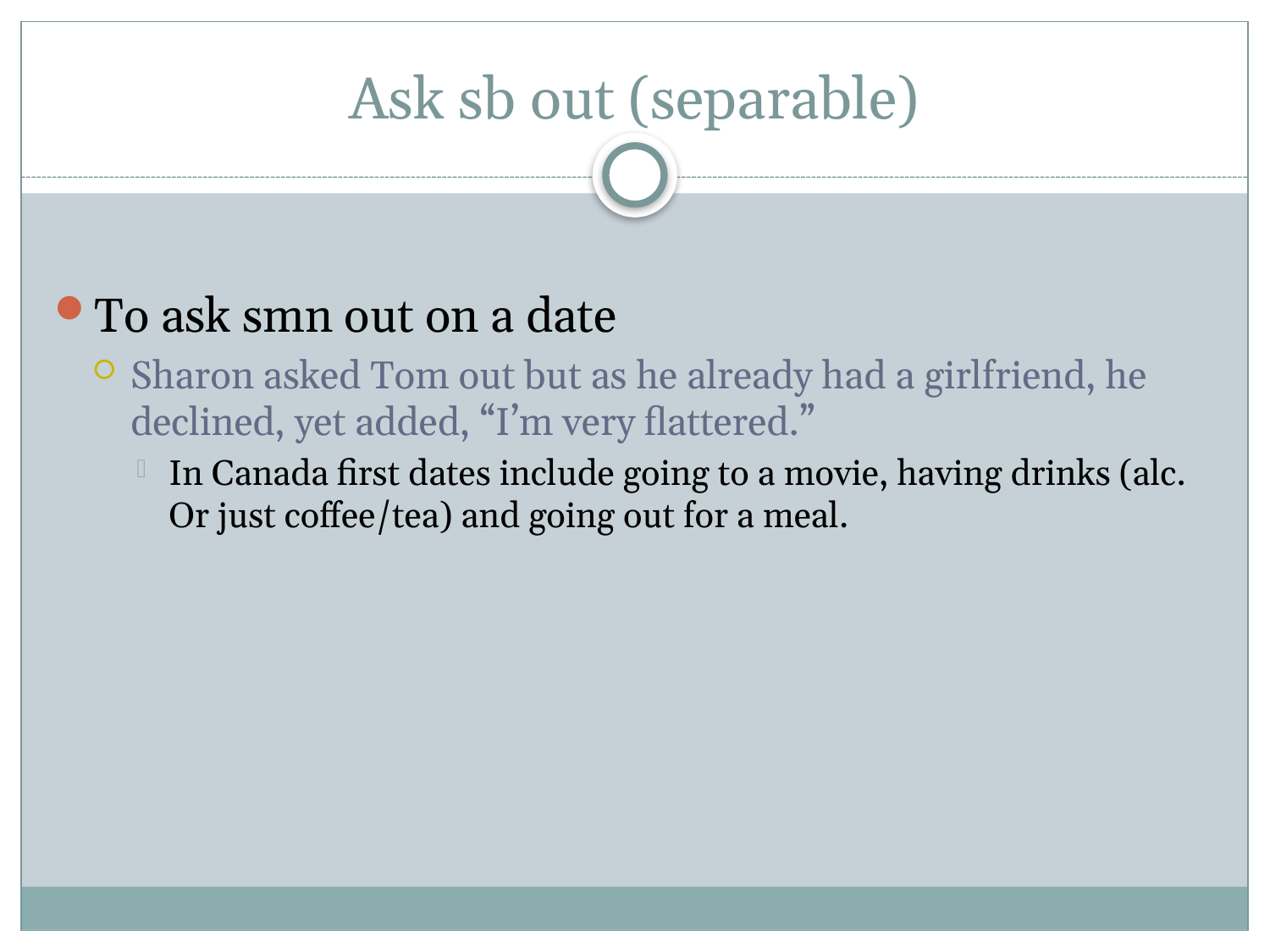

# Ask sb out (separable)

To ask smn out on a date
Sharon asked Tom out but as he already had a girlfriend, he declined, yet added, “I’m very flattered.”
In Canada first dates include going to a movie, having drinks (alc. Or just coffee/tea) and going out for a meal.